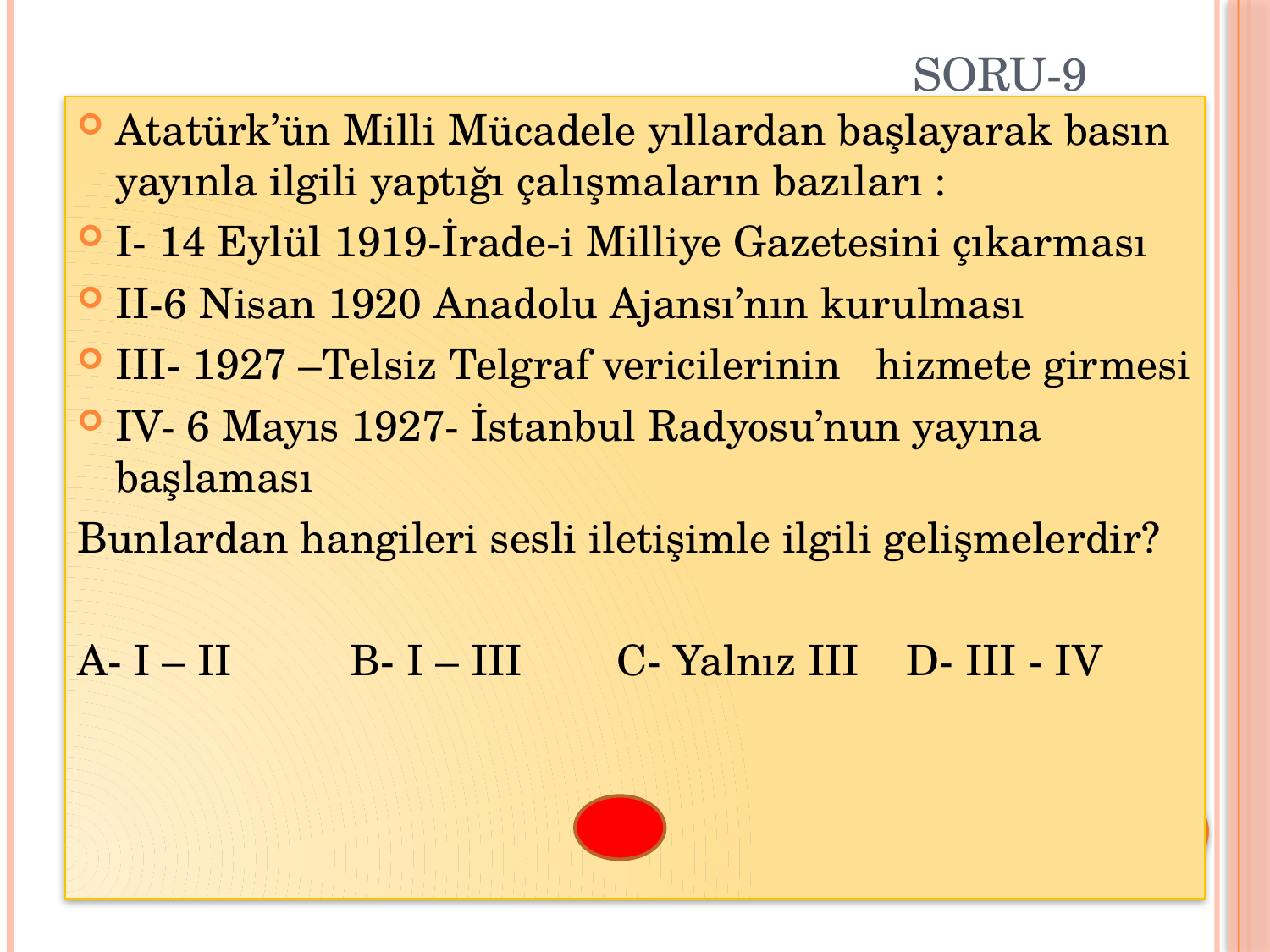

# SORU-9
Atatürk’ün Milli Mücadele yıllardan başlayarak basın yayınla ilgili yaptığı çalışmaların bazıları :
I- 14 Eylül 1919-İrade-i Milliye Gazetesini çıkarması
II-6 Nisan 1920 Anadolu Ajansı’nın kurulması
III- 1927 –Telsiz Telgraf vericilerinin   hizmete girmesi
IV- 6 Mayıs 1927- İstanbul Radyosu’nun yayına başlaması
Bunlardan hangileri sesli iletişimle ilgili gelişmelerdir?

A- I – II          B- I – III        C- Yalnız III    D- III - IV